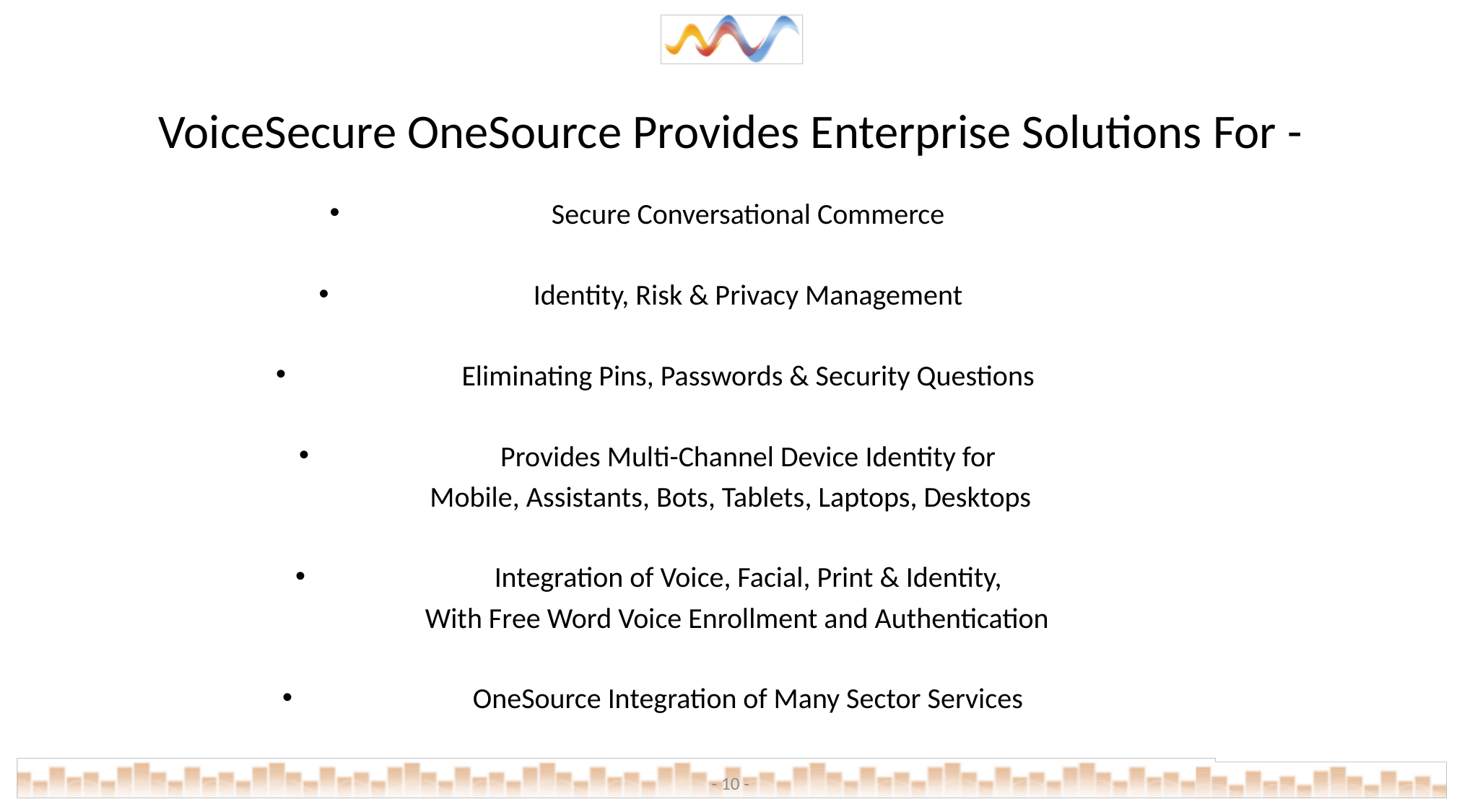

# VoiceSecure OneSource Provides Enterprise Solutions For -

Secure Conversational Commerce

Identity, Risk & Privacy Management

Eliminating Pins, Passwords & Security Questions

Provides Multi-Channel Device Identity for
Mobile, Assistants, Bots, Tablets, Laptops, Desktops

Integration of Voice, Facial, Print & Identity,
  With Free Word Voice Enrollment and Authentication

OneSource Integration of Many Sector Services
- 10 -